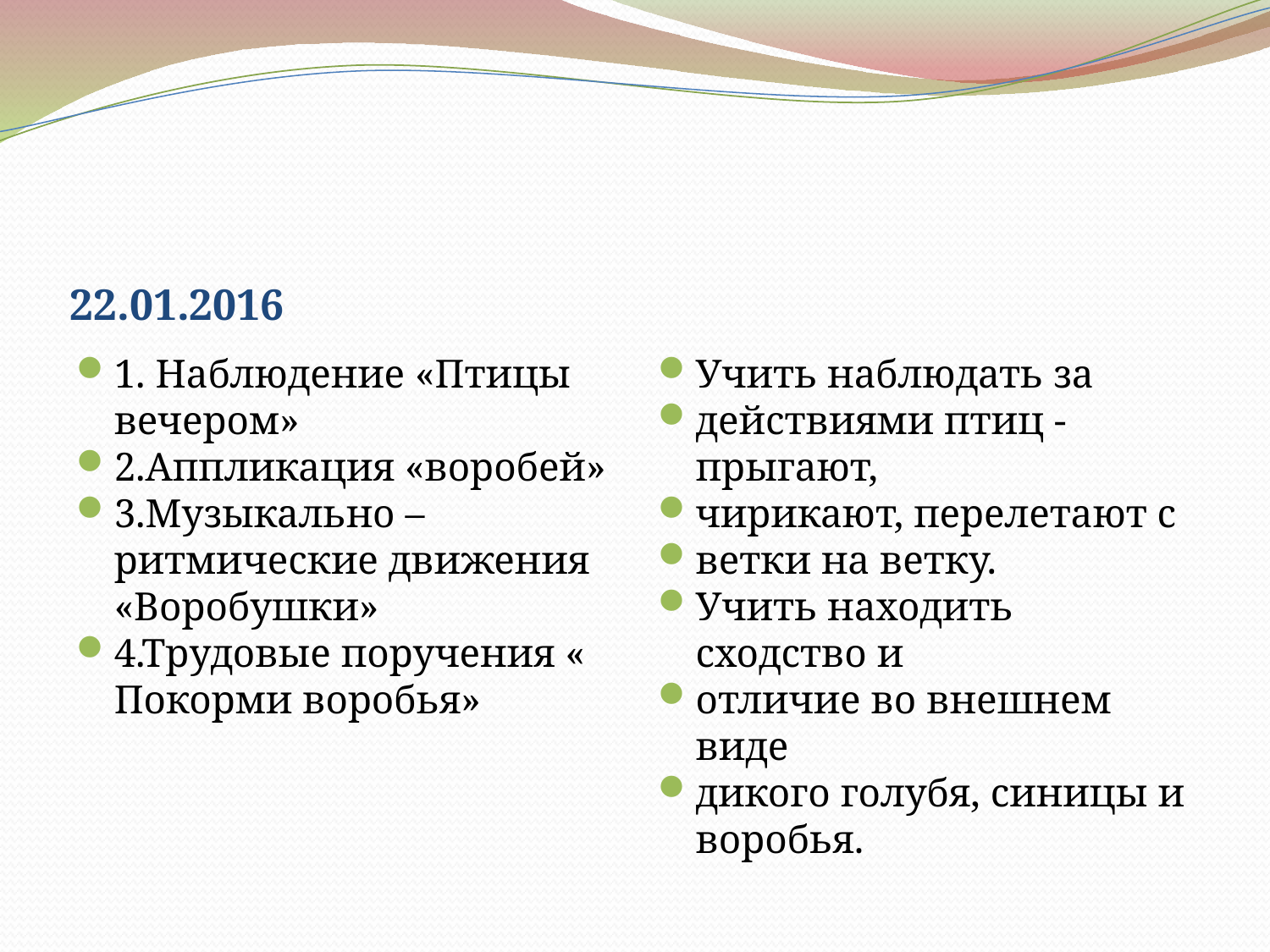

22.01.2016
1. Наблюдение «Птицы вечером»
2.Аппликация «воробей»
3.Музыкально –ритмические движения «Воробушки»
4.Трудовые поручения « Покорми воробья»

Учить наблюдать за
действиями птиц - прыгают,
чирикают, перелетают с
ветки на ветку.
Учить находить сходство и
отличие во внешнем виде
дикого голубя, синицы и воробья.